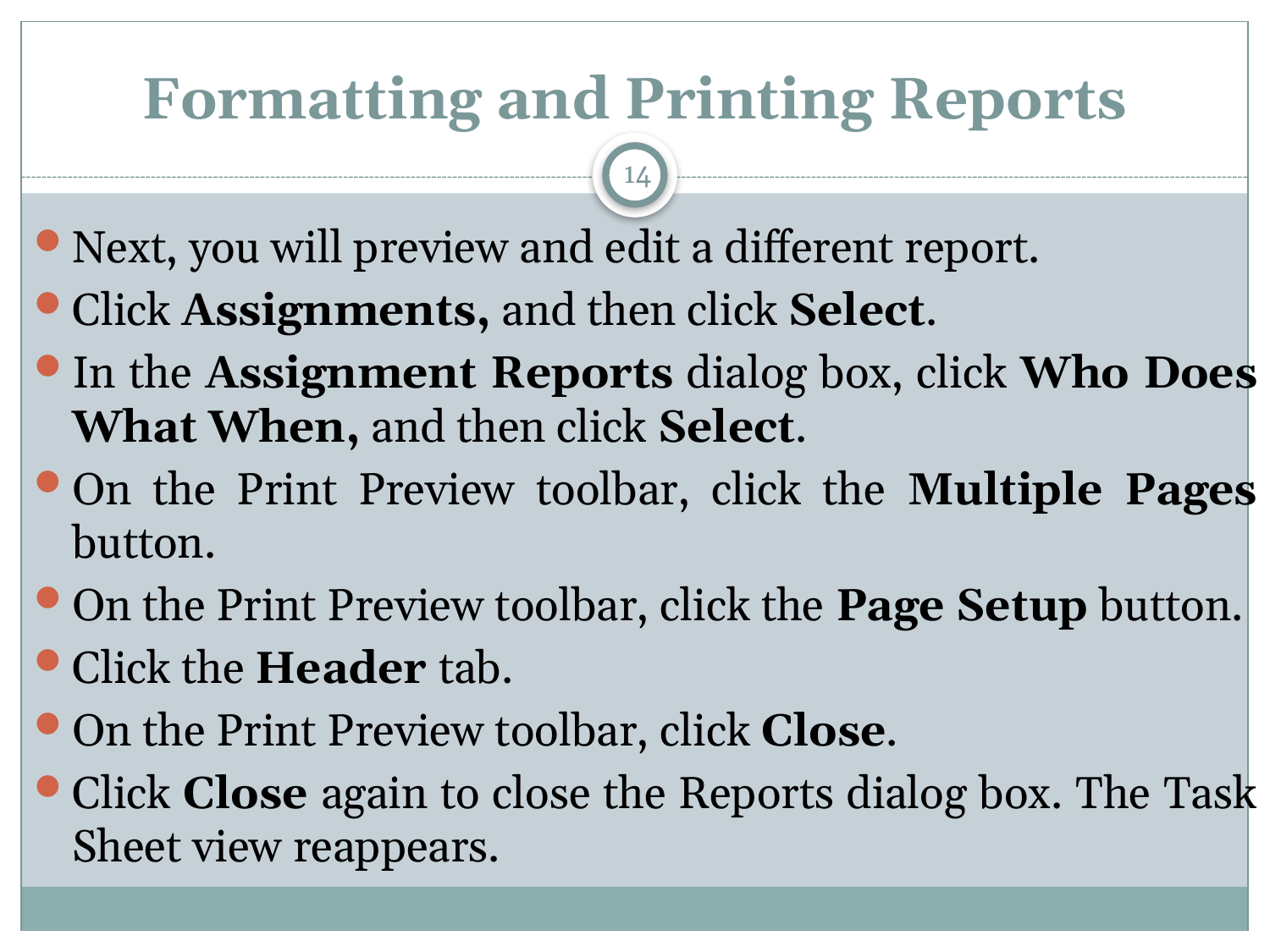

# Formatting and Printing Reports
14
Next, you will preview and edit a different report.
Click Assignments, and then click Select.
In the Assignment Reports dialog box, click Who Does What When, and then click Select.
On the Print Preview toolbar, click the Multiple Pages button.
On the Print Preview toolbar, click the Page Setup button.
Click the Header tab.
On the Print Preview toolbar, click Close.
Click Close again to close the Reports dialog box. The Task Sheet view reappears.